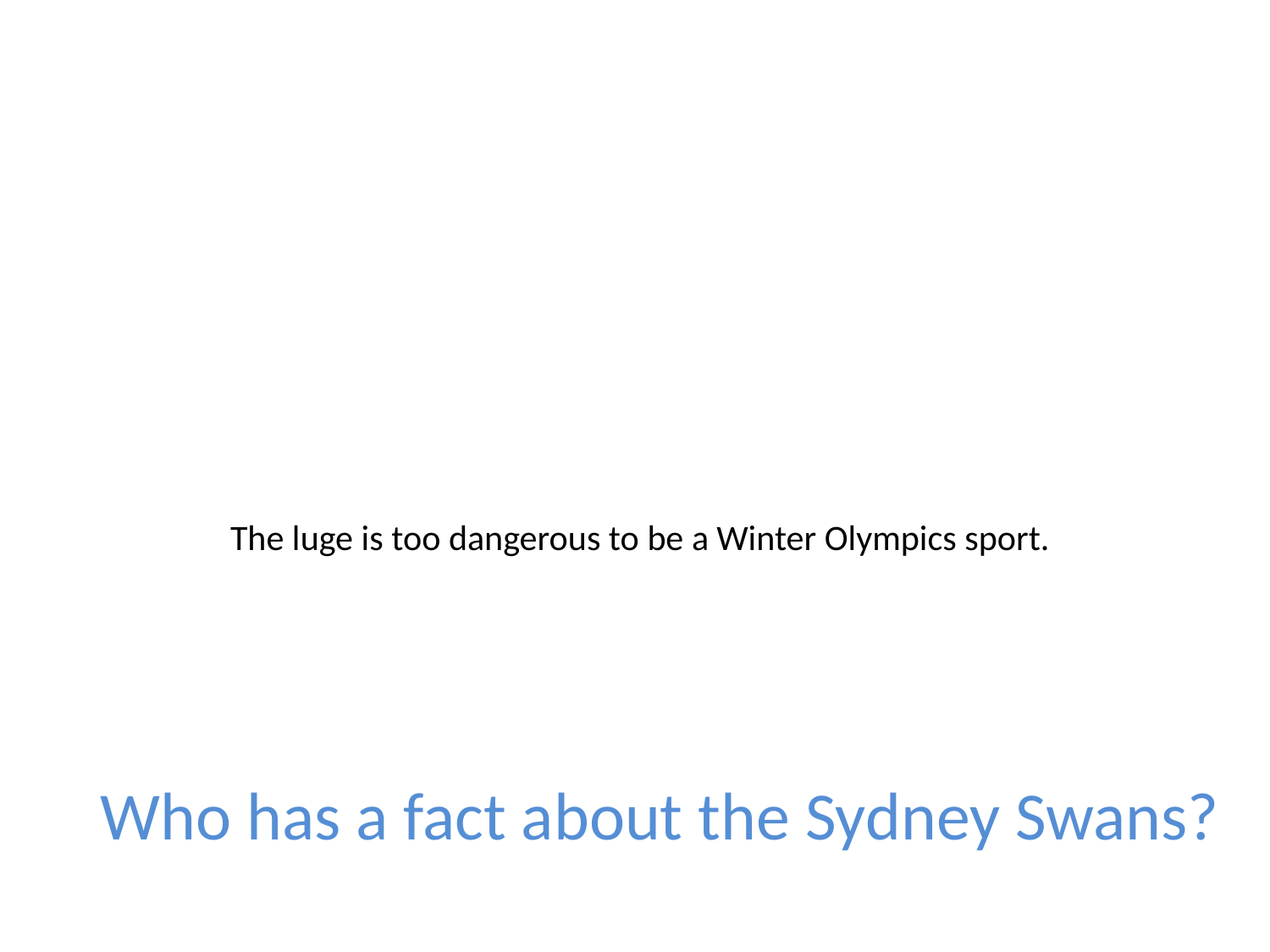

# The luge is too dangerous to be a Winter Olympics sport.
Who has a fact about the Sydney Swans?